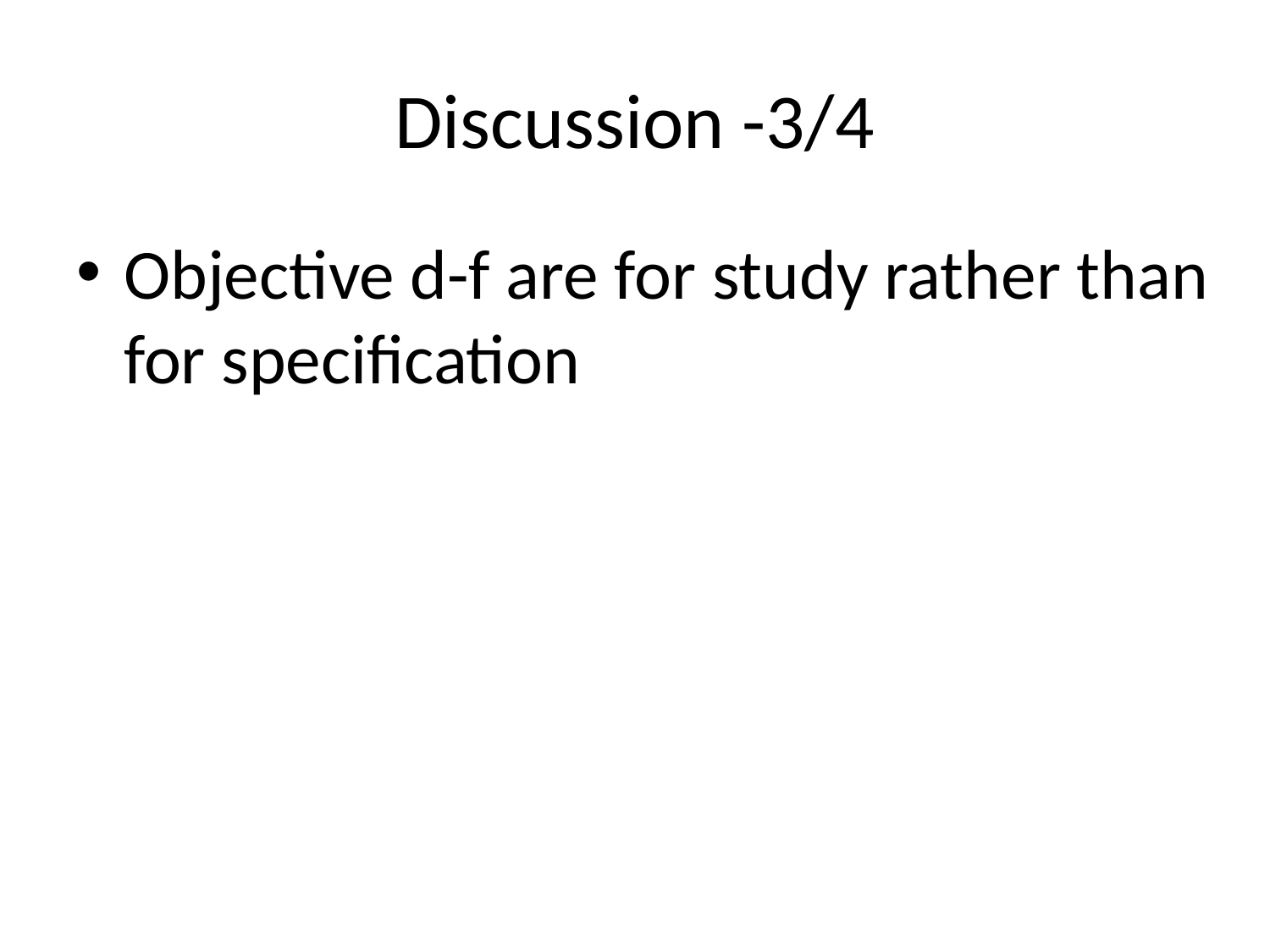

# Discussion -3/4
Objective d-f are for study rather than for specification